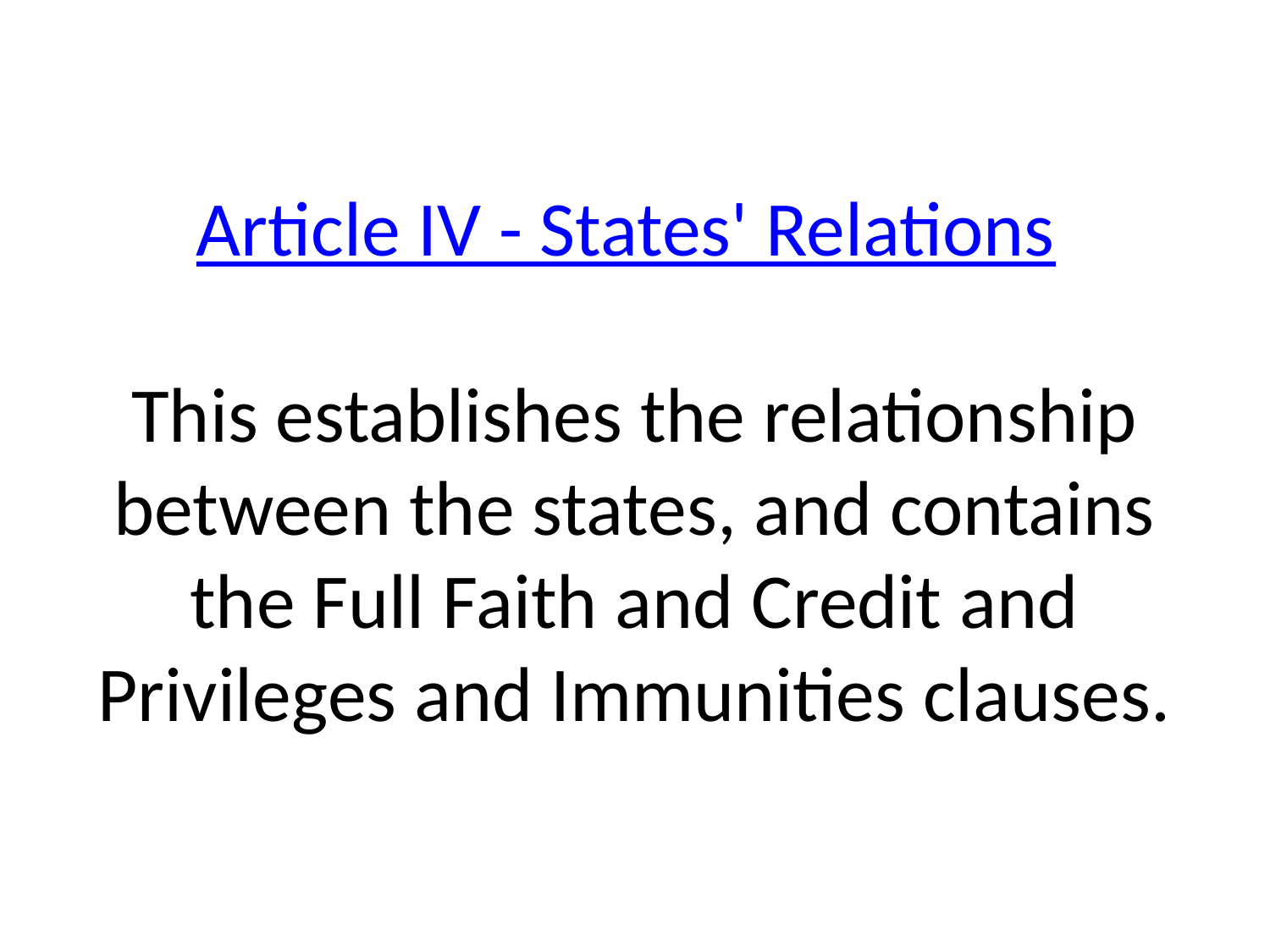

# Article IV - States' Relations This establishes the relationship between the states, and contains the Full Faith and Credit and Privileges and Immunities clauses.